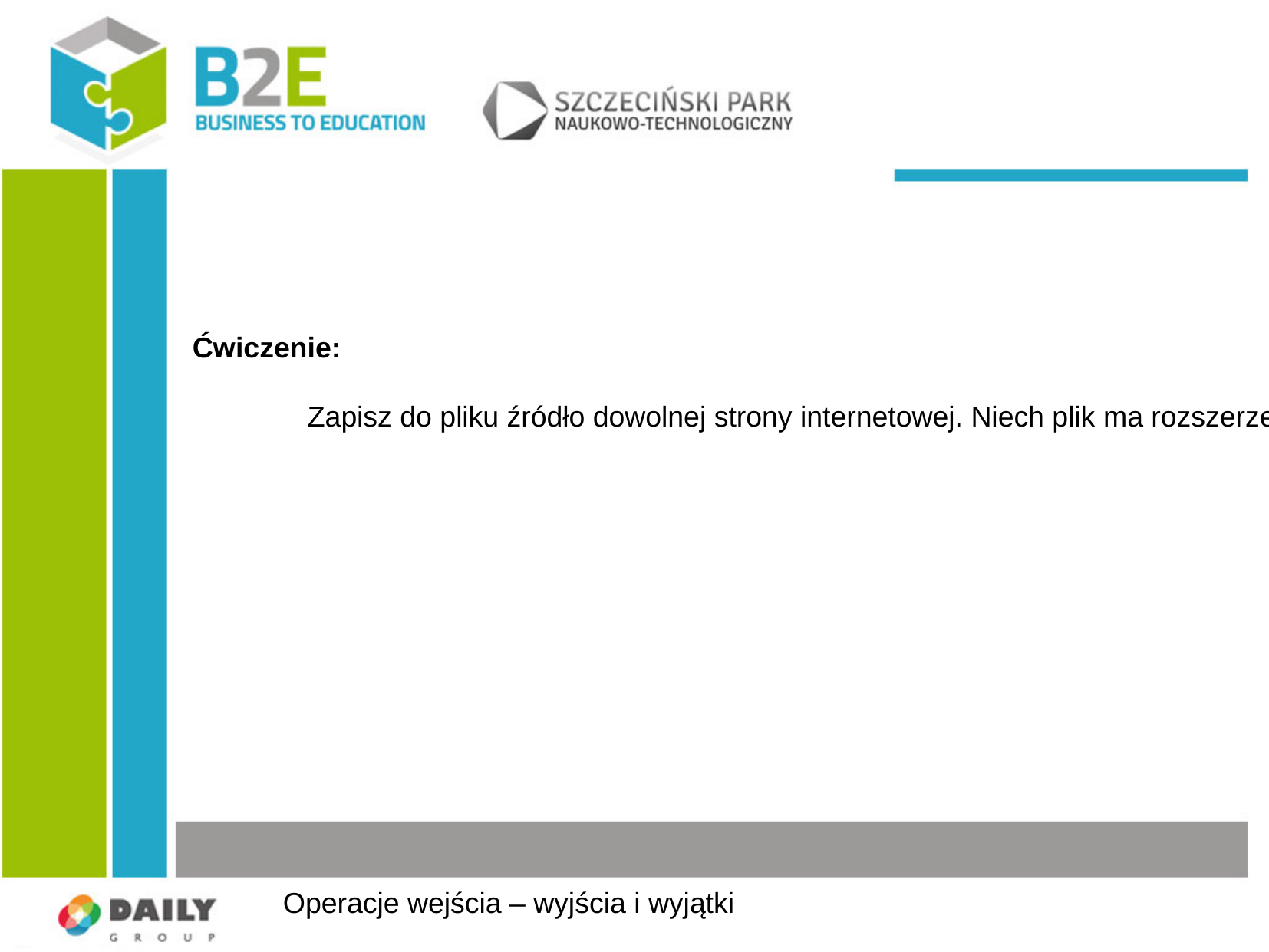

Ćwiczenie:

	Zapisz do pliku źródło dowolnej strony internetowej. Niech plik ma rozszerzenie „*.html”. Co mogło spowodować taki efekt?
Operacje wejścia – wyjścia i wyjątki